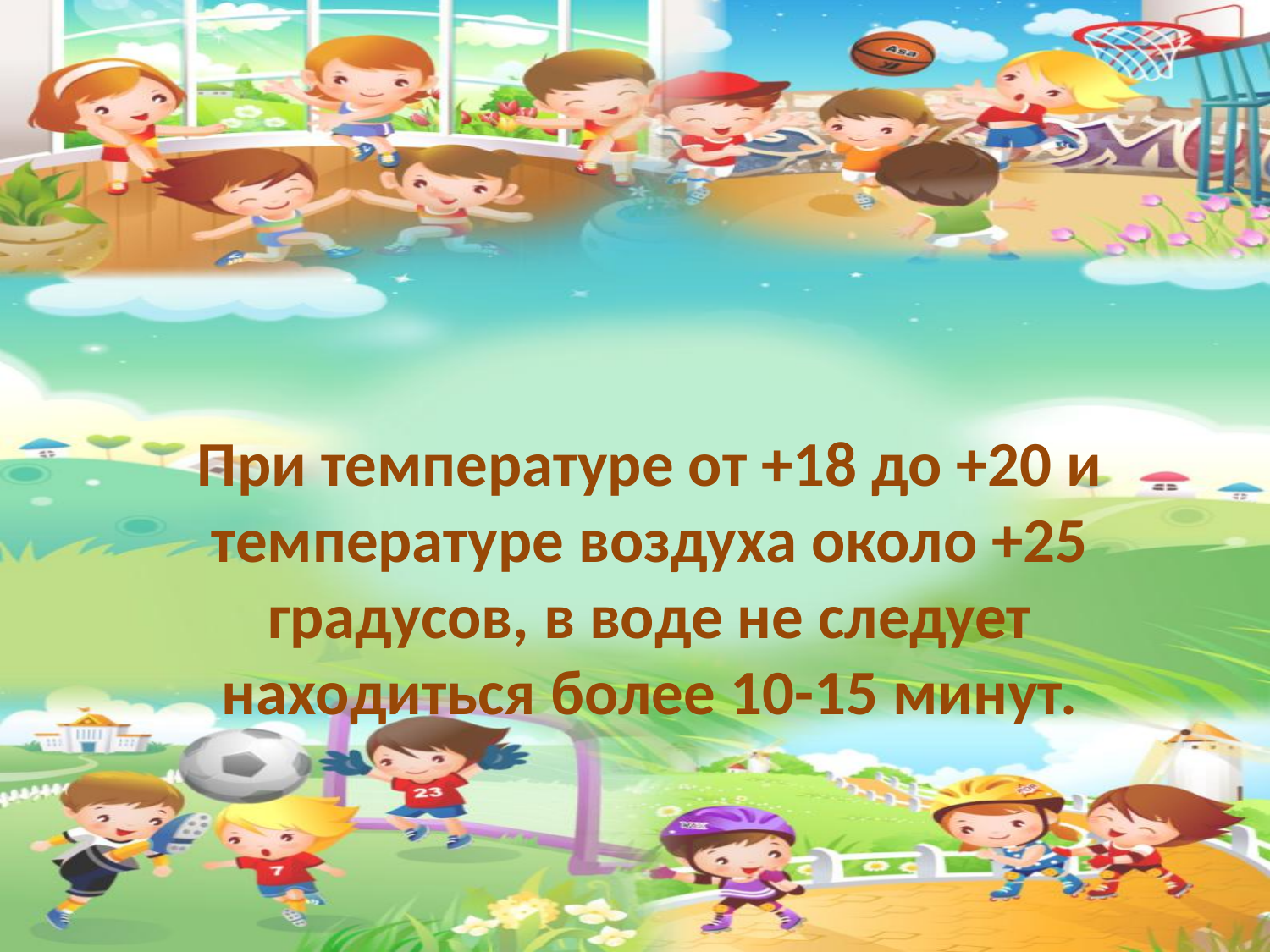

При температуре от +18 до +20 и температуре воздуха около +25 градусов, в воде не следует находиться более 10-15 минут.